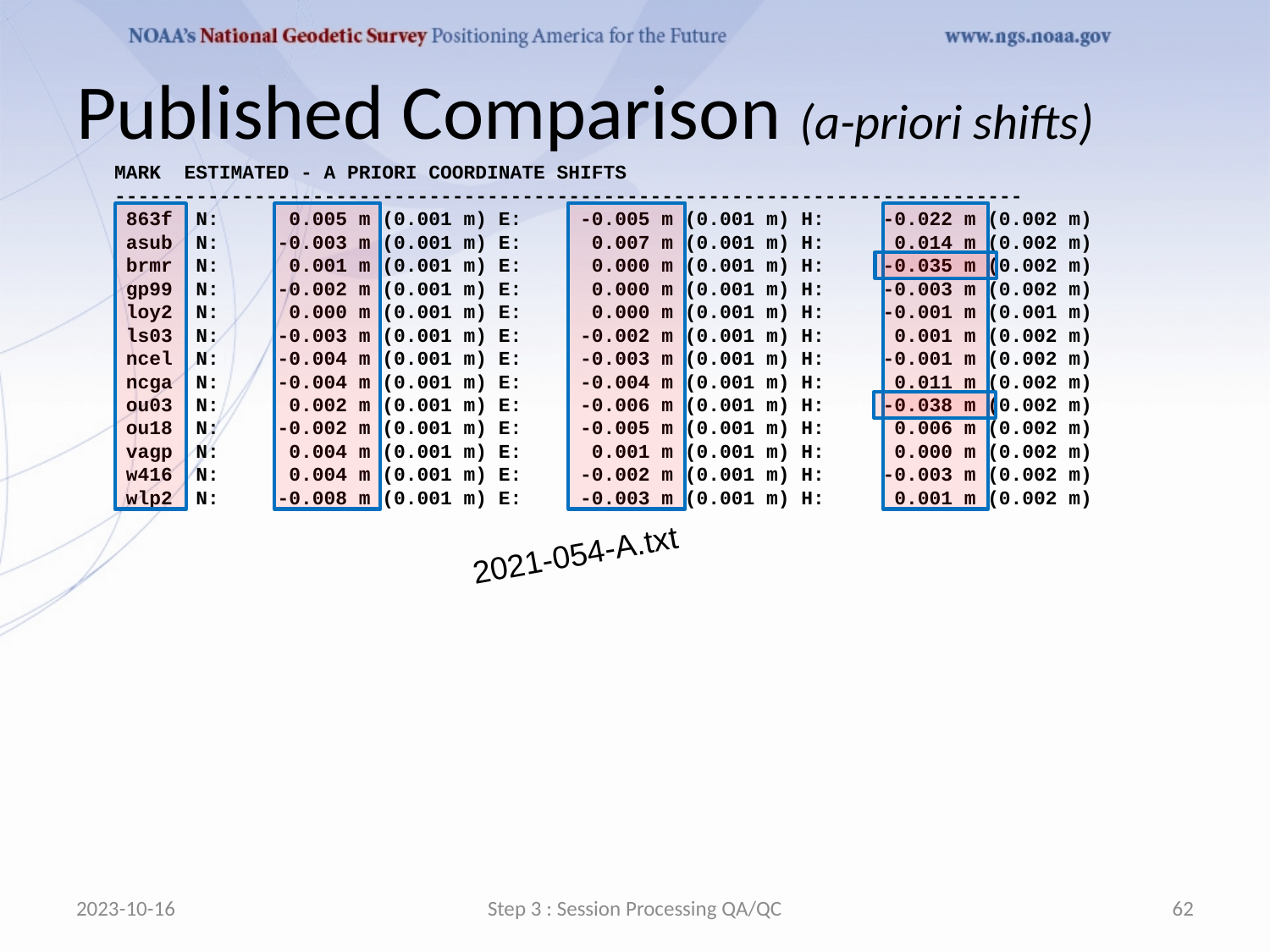

# Published Comparison (a-priori shifts)
 MARK  ESTIMATED - A PRIORI COORDINATE SHIFTS
 ------------------------------------------------------------------------------
  863f  N:      0.005 m (0.001 m) E:     -0.005 m (0.001 m) H:     -0.022 m (0.002 m)
  asub  N:     -0.003 m (0.001 m) E:      0.007 m (0.001 m) H:      0.014 m (0.002 m)
  brmr  N:      0.001 m (0.001 m) E:      0.000 m (0.001 m) H:     -0.035 m (0.002 m)
  gp99  N:     -0.002 m (0.001 m) E:      0.000 m (0.001 m) H:     -0.003 m (0.002 m)
  loy2  N:      0.000 m (0.001 m) E:      0.000 m (0.001 m) H:     -0.001 m (0.001 m)
  ls03  N:     -0.003 m (0.001 m) E:     -0.002 m (0.001 m) H:      0.001 m (0.002 m)
  ncel  N:     -0.004 m (0.001 m) E:     -0.003 m (0.001 m) H:     -0.001 m (0.002 m)
  ncga  N:     -0.004 m (0.001 m) E:     -0.004 m (0.001 m) H:      0.011 m (0.002 m)
  ou03  N:      0.002 m (0.001 m) E:     -0.006 m (0.001 m) H:     -0.038 m (0.002 m)
  ou18  N:     -0.002 m (0.001 m) E:     -0.005 m (0.001 m) H:      0.006 m (0.002 m)
  vagp  N:      0.004 m (0.001 m) E:      0.001 m (0.001 m) H:      0.000 m (0.002 m)
  w416  N:      0.004 m (0.001 m) E:     -0.002 m (0.001 m) H:     -0.003 m (0.002 m)
  wlp2  N:     -0.008 m (0.001 m) E:     -0.003 m (0.001 m) H:      0.001 m (0.002 m)

2021-054-A.txt

2023-10-16
Step 3 : Session Processing QA/QC
62